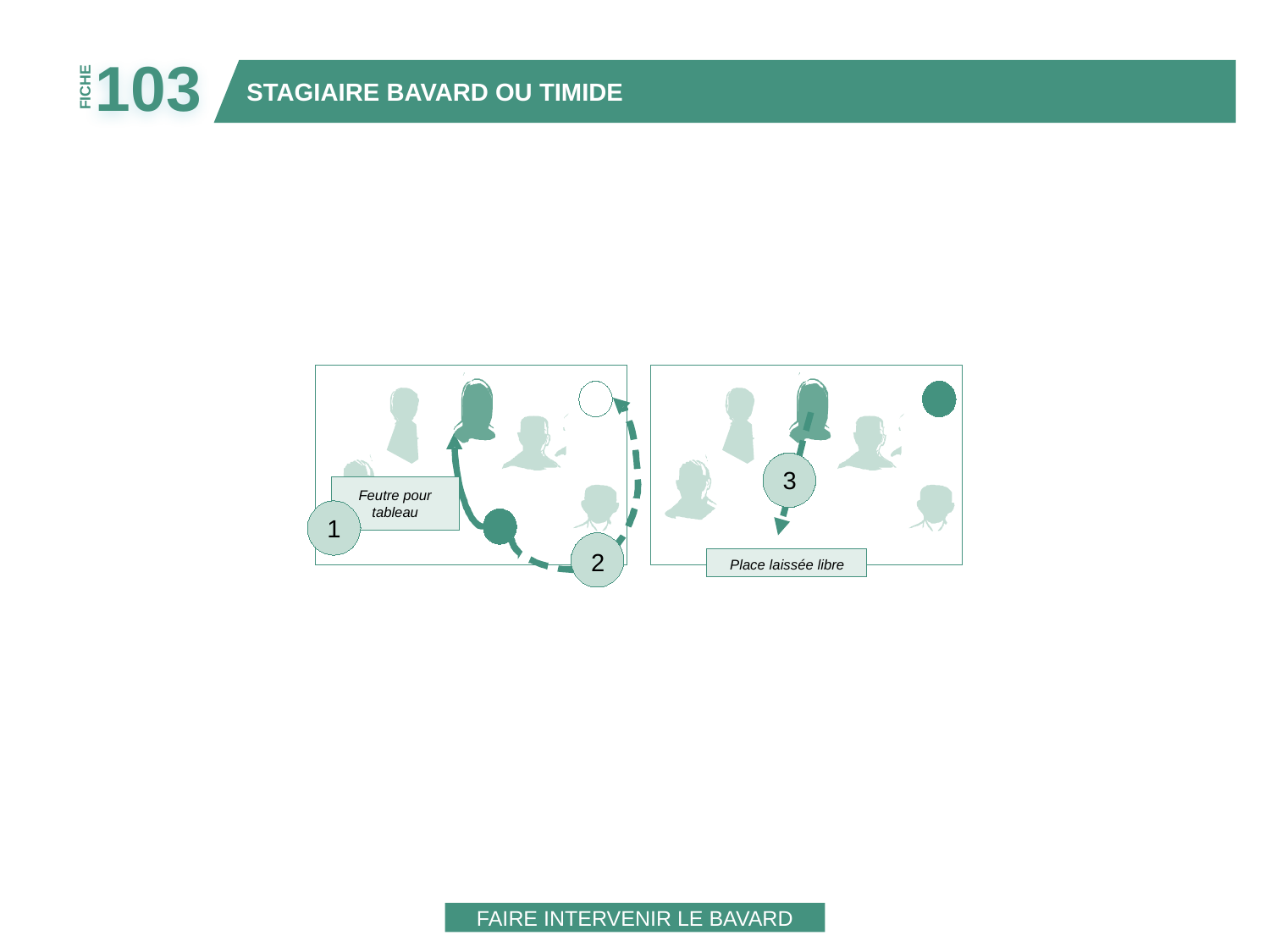

103

STAGIAIRE BAVARD OU TIMIDE
FICHE

3

Feutre pour
tableau

1

2

Place laissée libre
FAIRE INTERVENIR LE BAVARD